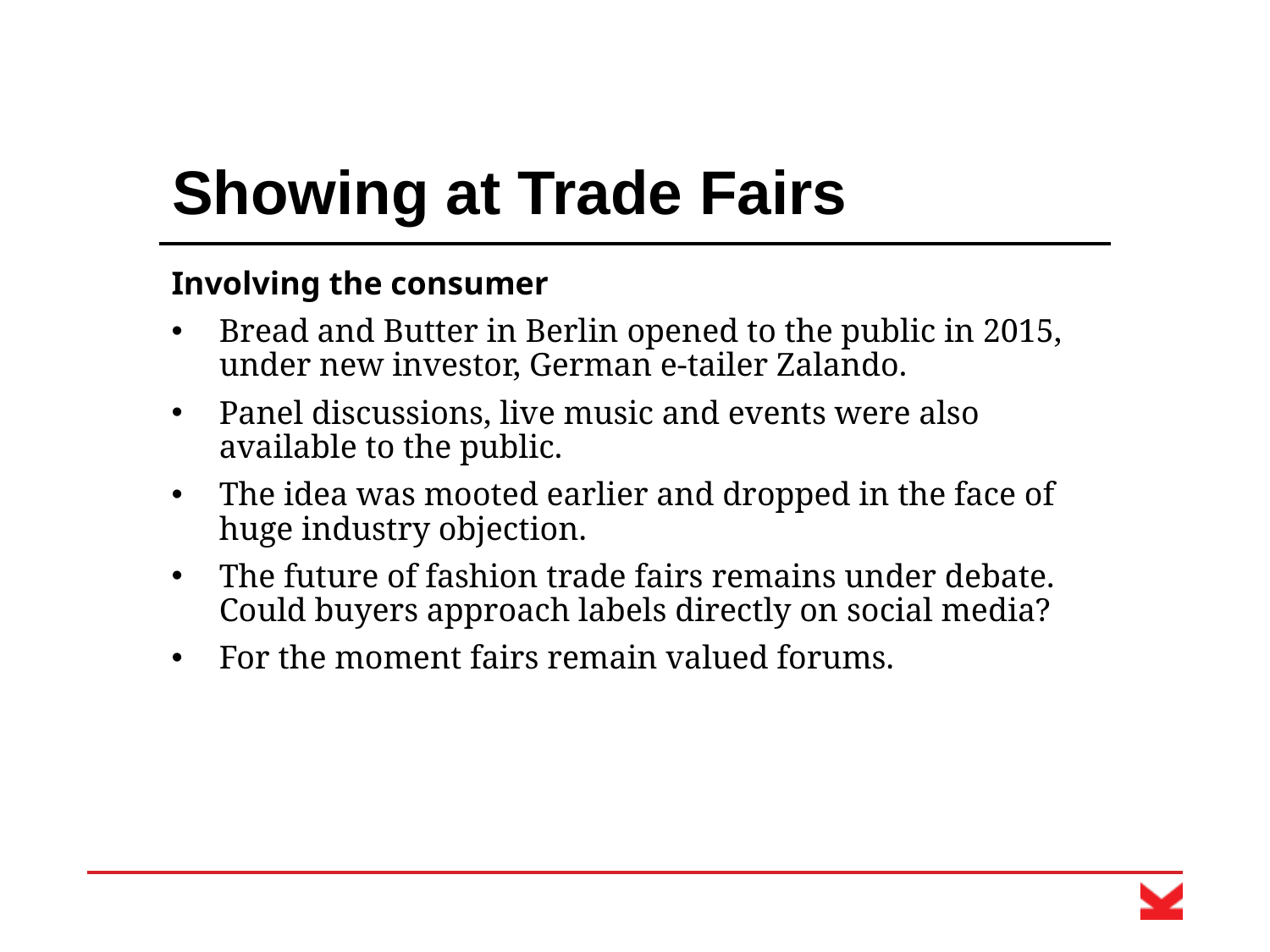

# Showing at Trade Fairs
Involving the consumer
Bread and Butter in Berlin opened to the public in 2015, under new investor, German e-tailer Zalando.
Panel discussions, live music and events were also available to the public.
The idea was mooted earlier and dropped in the face of huge industry objection.
The future of fashion trade fairs remains under debate. Could buyers approach labels directly on social media?
For the moment fairs remain valued forums.